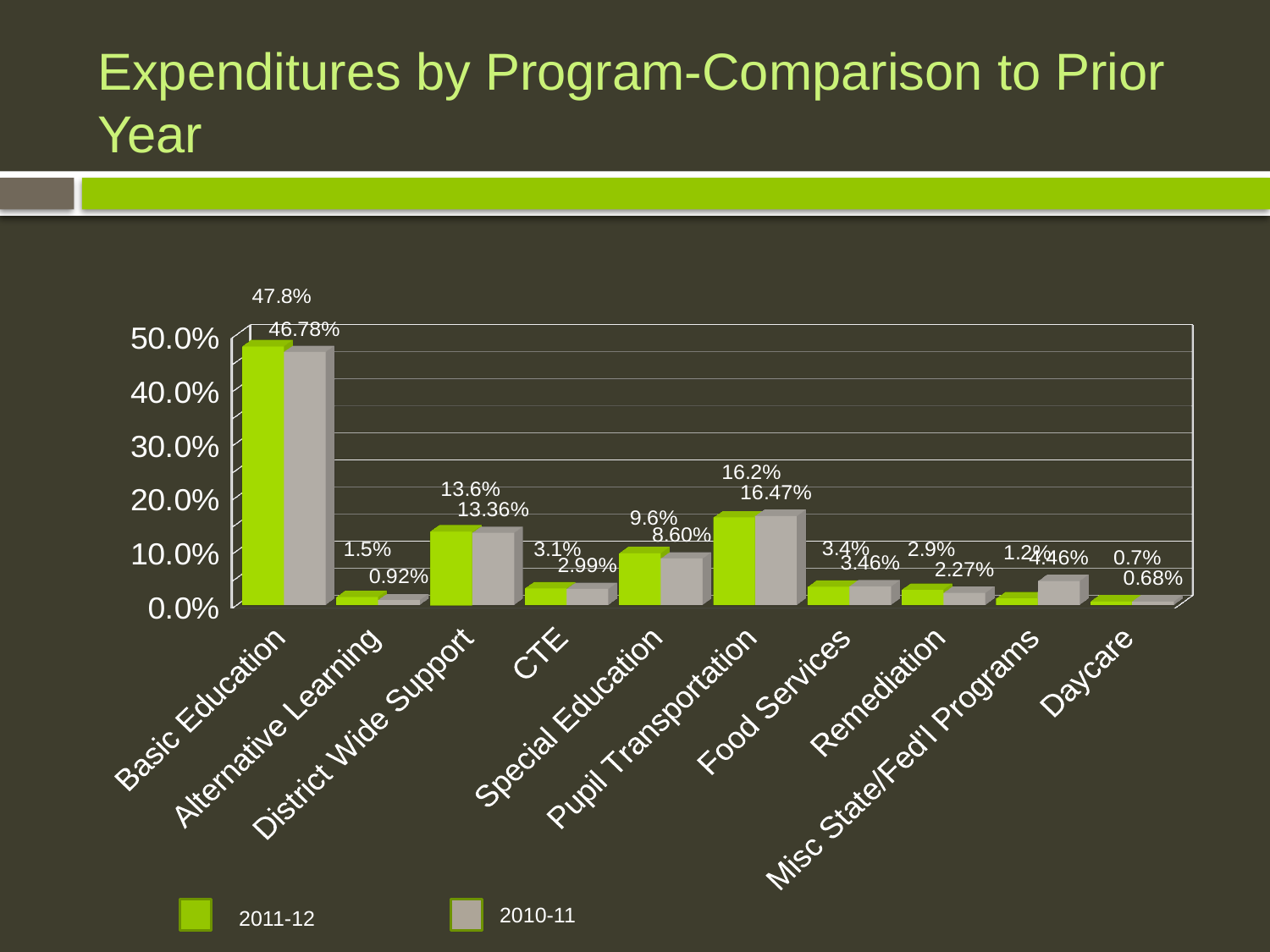

# Expenditures by Program-Comparison to Prior Year

[unsupported chart]

2010-11

2011-12